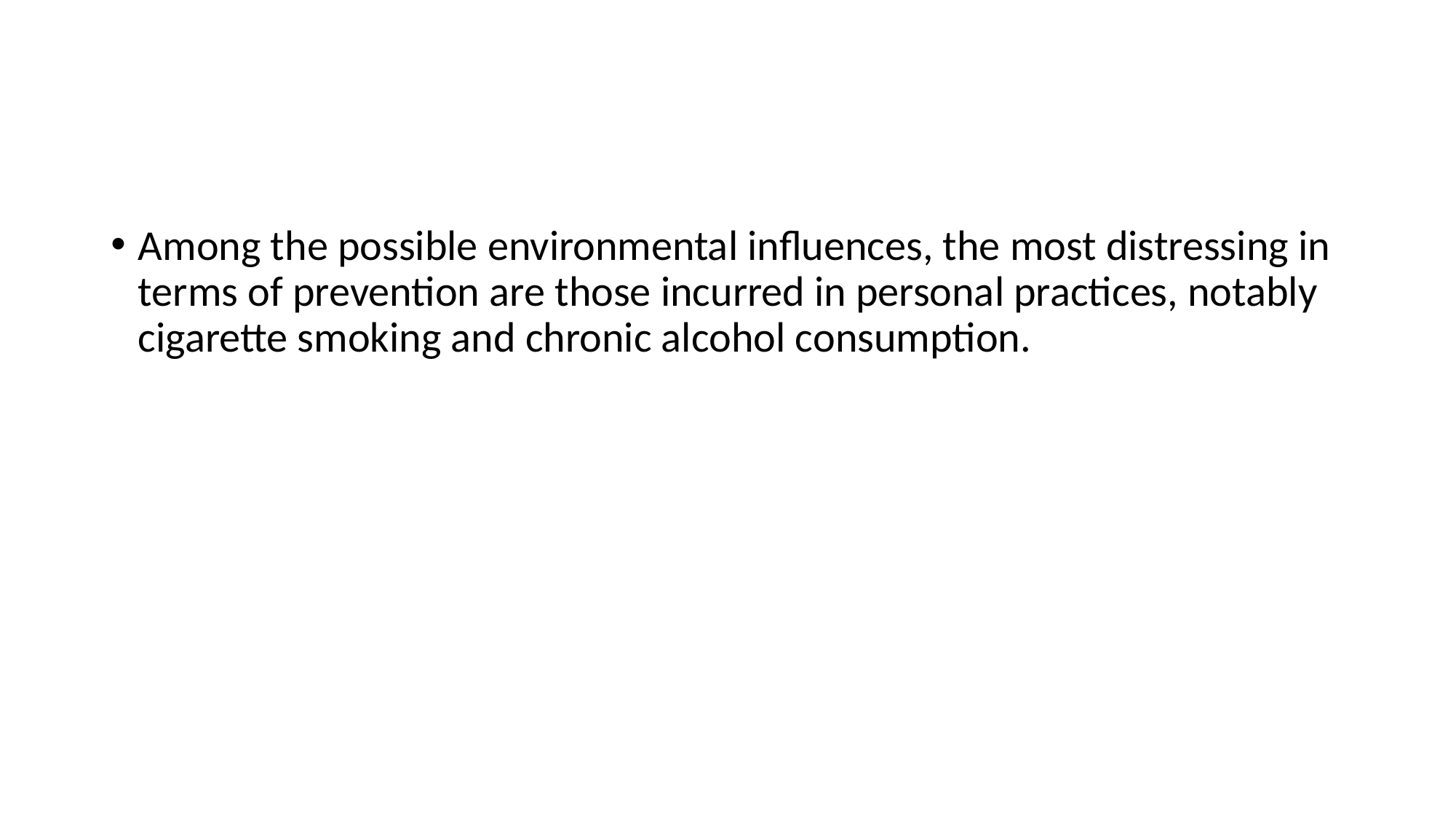

#
Among the possible environmental influences, the most distressing in terms of prevention are those incurred in personal practices, notably cigarette smoking and chronic alcohol consumption.